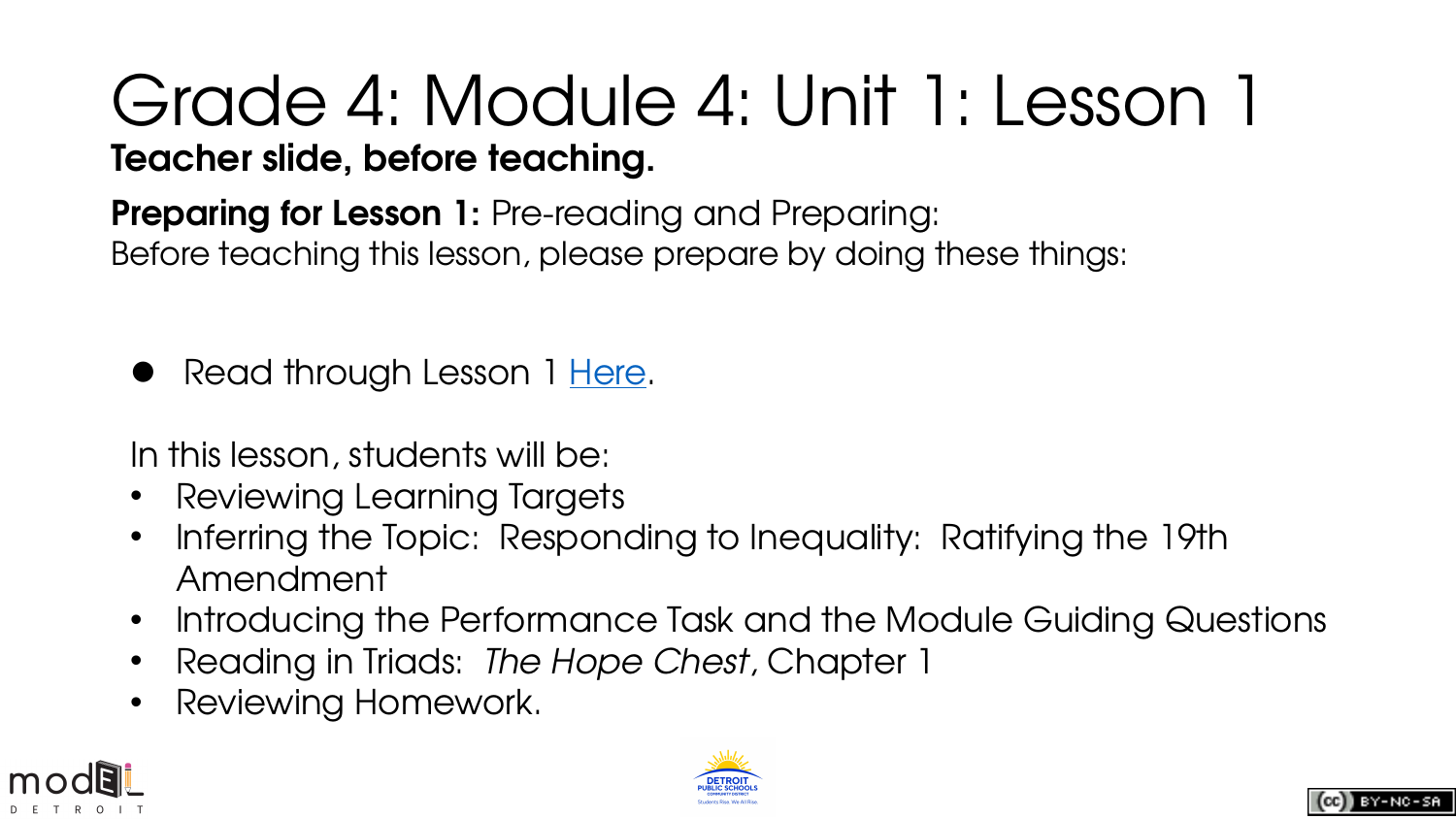

# Grade 4: Module 4: Unit 1: Lesson 1
Teacher slide, before teaching.
Preparing for Lesson 1: Pre-reading and Preparing:
Before teaching this lesson, please prepare by doing these things:

Read through Lesson 1 Here.
In this lesson, students will be:
Reviewing Learning Targets
Inferring the Topic:  Responding to Inequality:  Ratifying the 19th Amendment
Introducing the Performance Task and the Module Guiding Questions
Reading in Triads:  The Hope Chest, Chapter 1
Reviewing Homework.